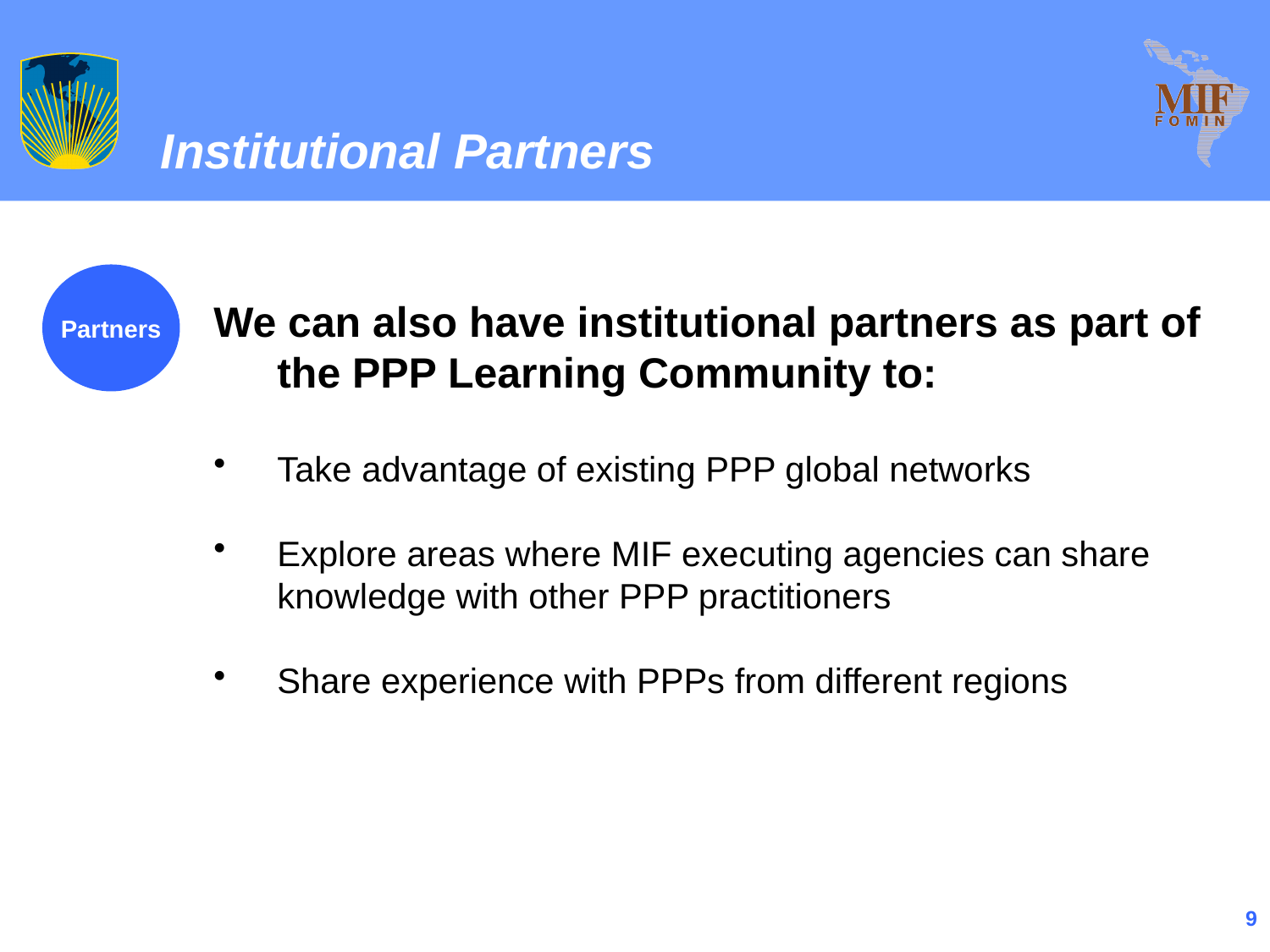

Institutional Partners

We can also have institutional partners as part of the PPP Learning Community to:

Take advantage of existing PPP global networks

Explore areas where MIF executing agencies can share knowledge with other PPP practitioners

Share experience with PPPs from different regions

Partners